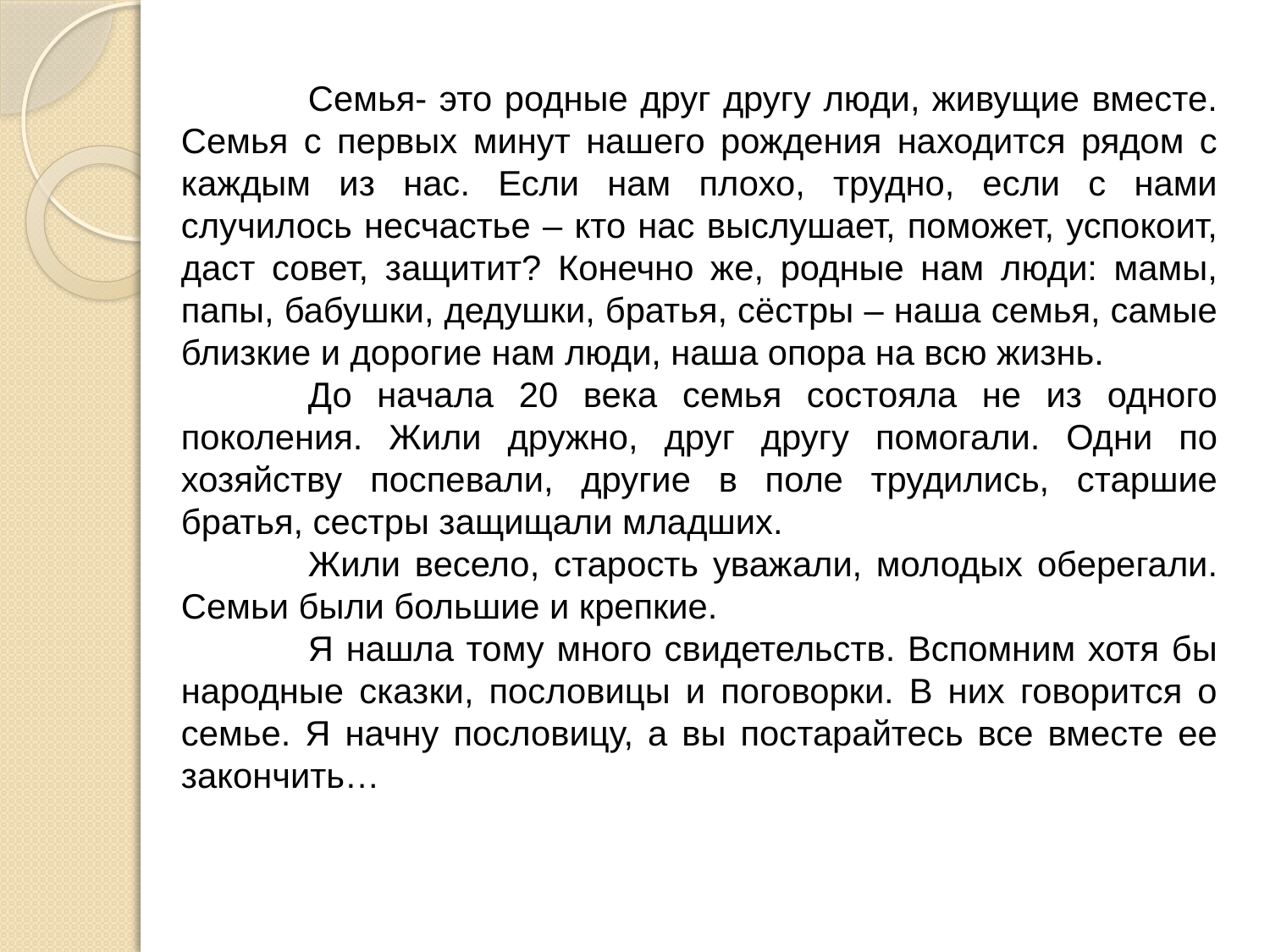

Семья- это родные друг другу люди, живущие вместе. Семья с первых минут нашего рождения находится рядом с каждым из нас. Если нам плохо, трудно, если с нами случилось несчастье – кто нас выслушает, поможет, успокоит, даст совет, защитит? Конечно же, родные нам люди: мамы, папы, бабушки, дедушки, братья, сёстры – наша семья, самые близкие и дорогие нам люди, наша опора на всю жизнь.
	До начала 20 века семья состояла не из одного поколения. Жили дружно, друг другу помогали. Одни по хозяйству поспевали, другие в поле трудились, старшие братья, сестры защищали младших.
	Жили весело, старость уважали, молодых оберегали. Семьи были большие и крепкие.
	Я нашла тому много свидетельств. Вспомним хотя бы народные сказки, пословицы и поговорки. В них говорится о семье. Я начну пословицу, а вы постарайтесь все вместе ее закончить…